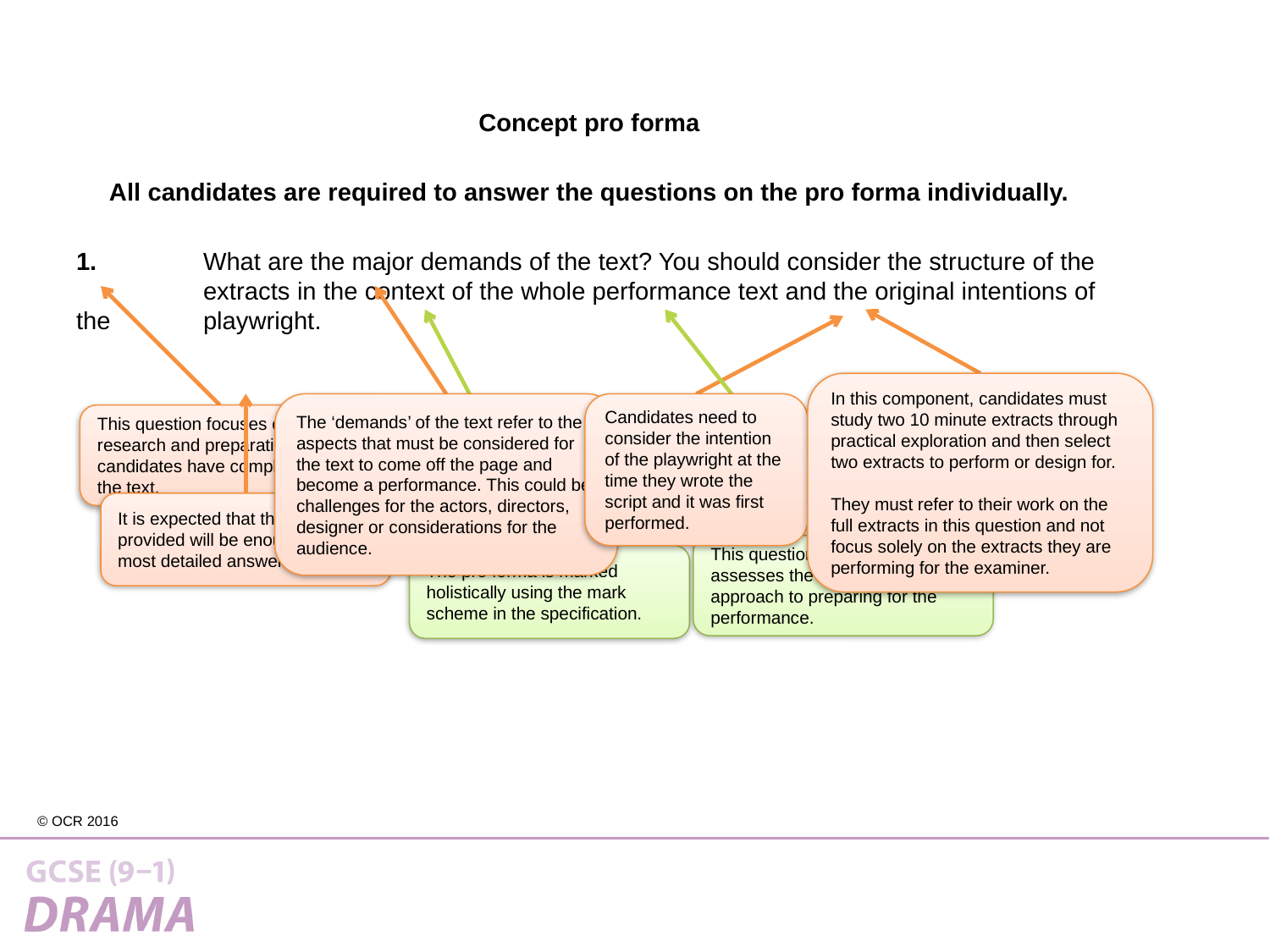

Concept pro forma

All candidates are required to answer the questions on the pro forma individually.

1. 	What are the major demands of the text? You should consider the structure of the 	extracts in the context of the whole performance text and the original intentions of the 	playwright.
In this component, candidates must study two 10 minute extracts through practical exploration and then select two extracts to perform or design for.

They must refer to their work on the full extracts in this question and not focus solely on the extracts they are performing for the examiner.
The ‘demands’ of the text refer to the aspects that must be considered for the text to come off the page and become a performance. This could be challenges for the actors, directors, designer or considerations for the audience.
Candidates need to consider the intention of the playwright at the time they wrote the script and it was first performed.
This question focuses on the research and preparation candidates have completed on the text.

It is expected that the space provided will be enough for the most detailed answers.

This question assesses AO1. It assesses the candidate’s approach to preparing for the performance.
The pro forma is marked holistically using the mark scheme in the specification.